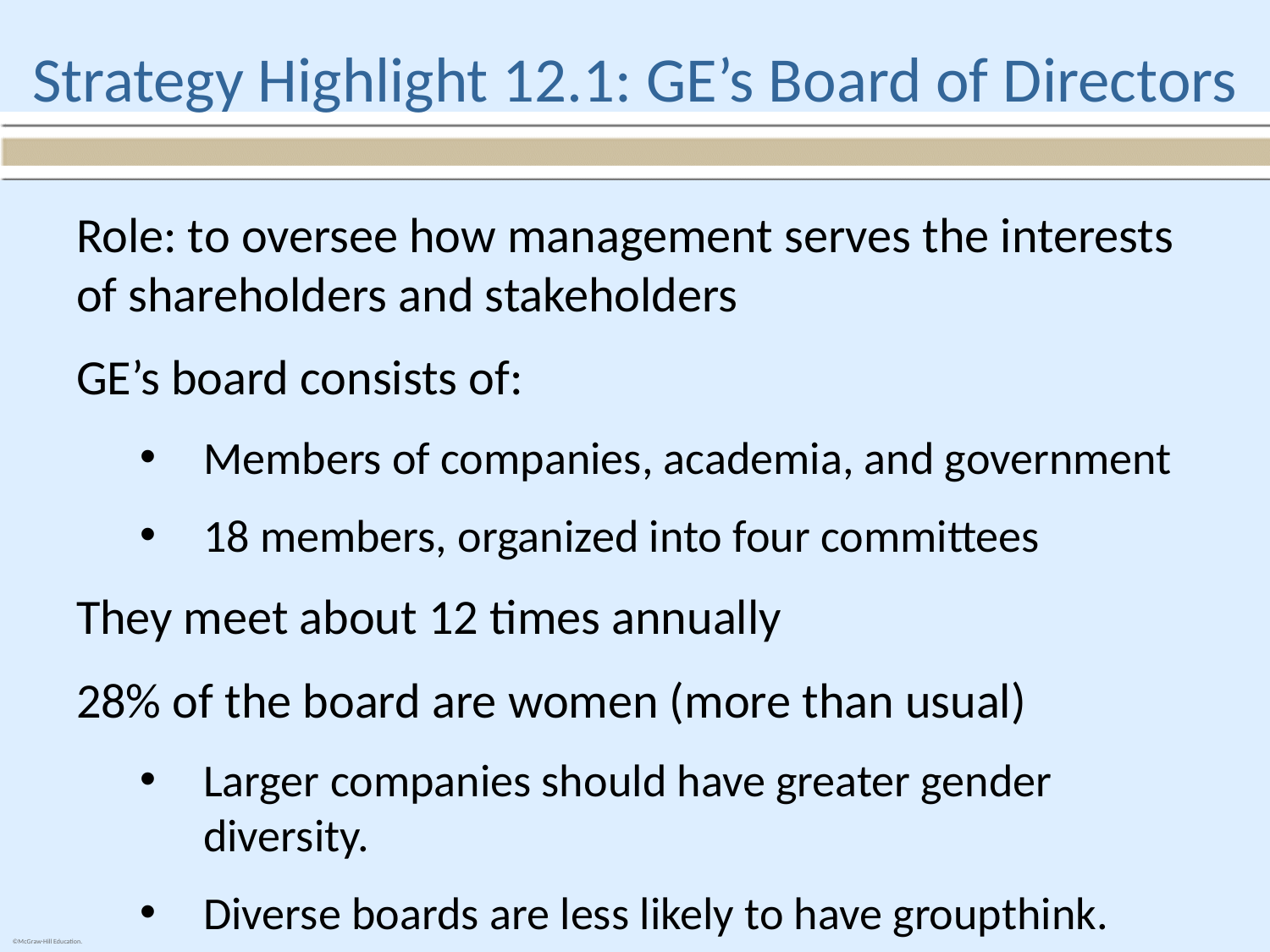

# Strategy Highlight 12.1: GE’s Board of Directors
Role: to oversee how management serves the interests of shareholders and stakeholders
GE’s board consists of:
Members of companies, academia, and government
18 members, organized into four committees
They meet about 12 times annually
28% of the board are women (more than usual)
Larger companies should have greater gender diversity.
Diverse boards are less likely to have groupthink.